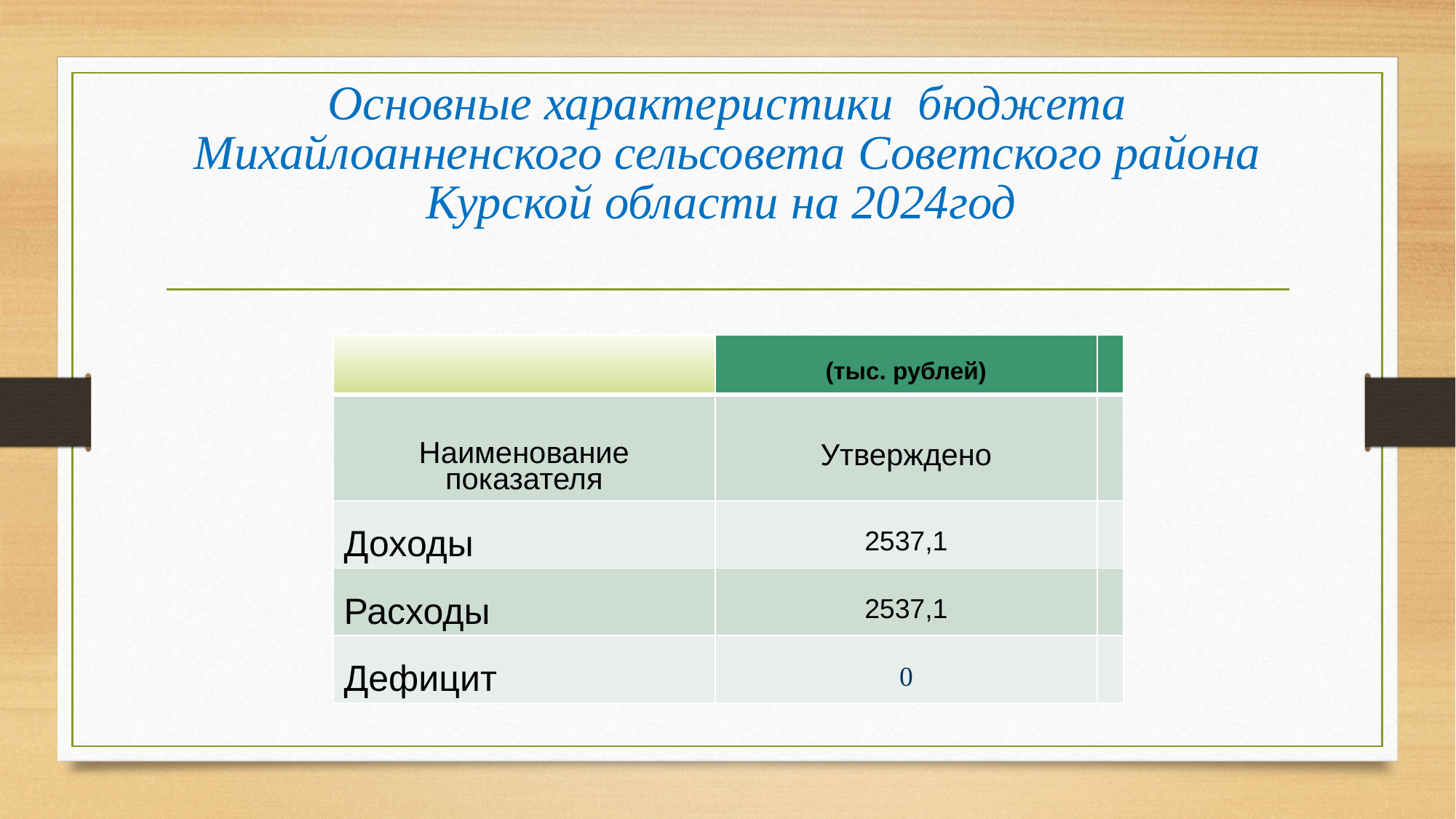

# Основные характеристики  бюджета Михайлоанненского сельсовета Советского района Курской области на 2024год
|  | (тыс. рублей) |  |
| --- | --- | --- |
| Наименование показателя | Утверждено |  |
| Доходы | 2537,1 |  |
| Расходы | 2537,1 |  |
| Дефицит | 0 |  |